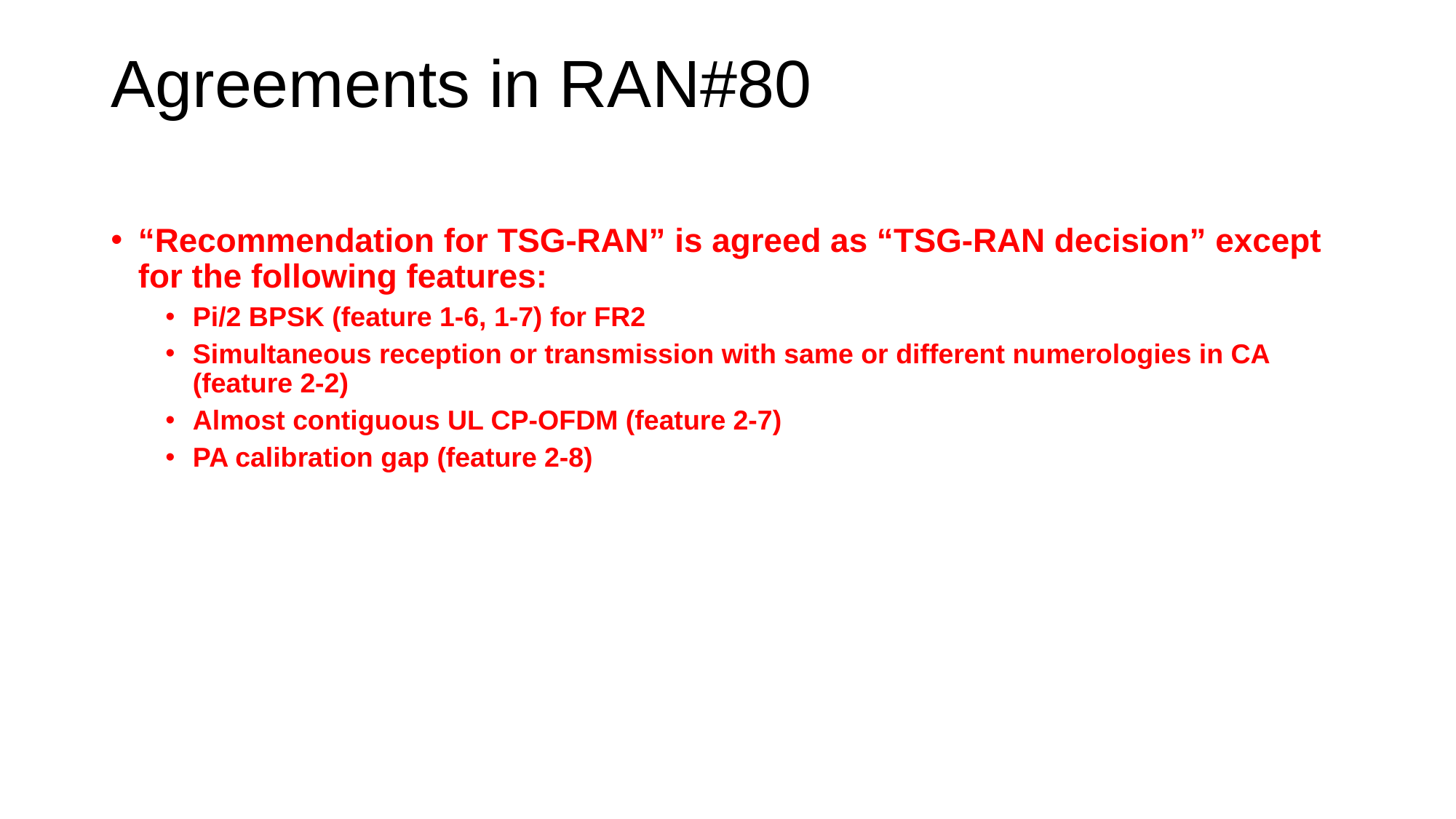

# Agreements in RAN#80
“Recommendation for TSG-RAN” is agreed as “TSG-RAN decision” except for the following features:
Pi/2 BPSK (feature 1-6, 1-7) for FR2
Simultaneous reception or transmission with same or different numerologies in CA (feature 2-2)
Almost contiguous UL CP-OFDM (feature 2-7)
PA calibration gap (feature 2-8)